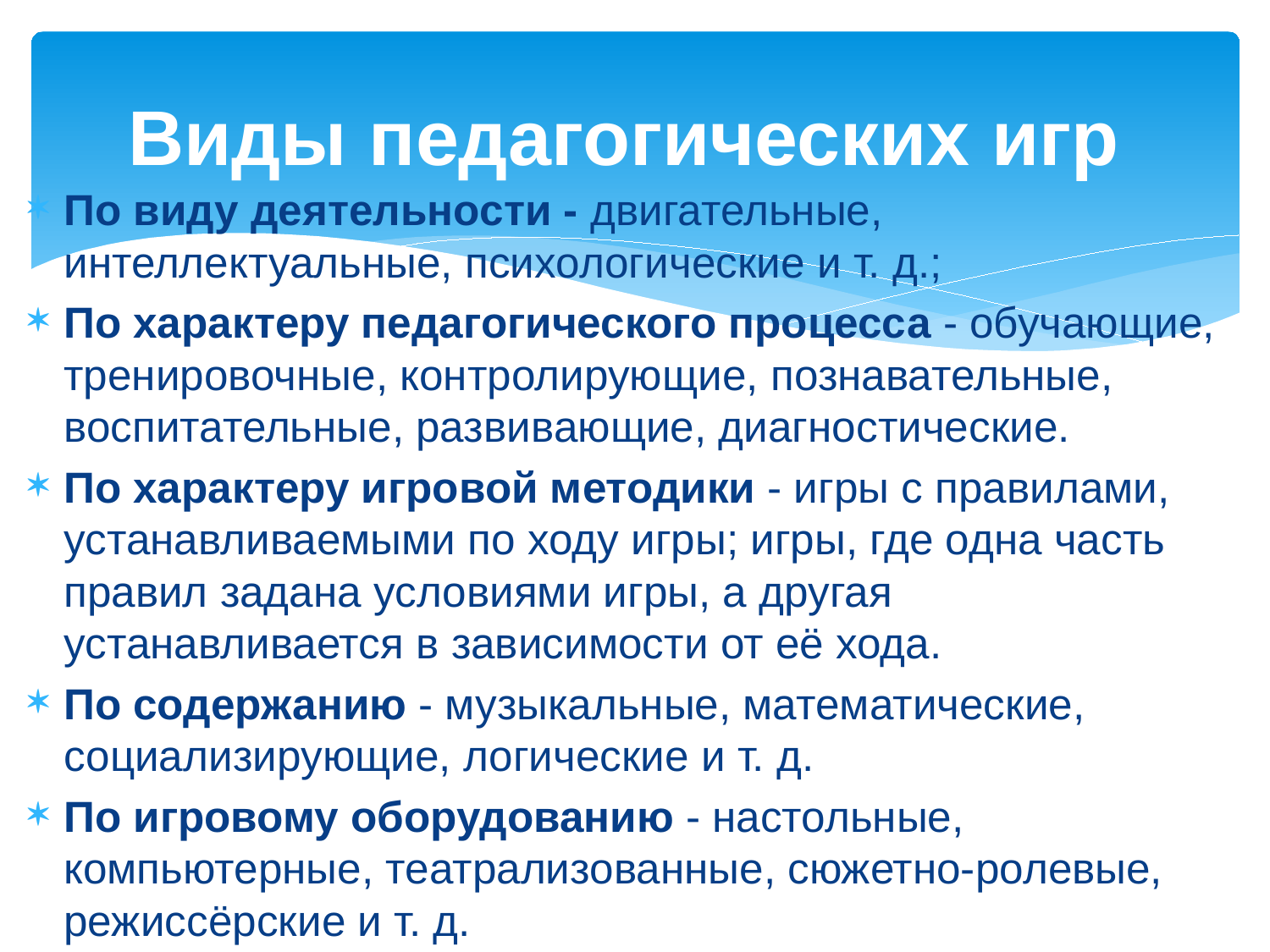

# Виды педагогических игр
По виду деятельности - двигательные, интеллектуальные, психологические и т. д.;
По характеру педагогического процесса - обучающие, тренировочные, контролирующие, познавательные, воспитательные, развивающие, диагностические.
По характеру игровой методики - игры с правилами, устанавливаемыми по ходу игры; игры, где одна часть правил задана условиями игры, а другая устанавливается в зависимости от её хода.
По содержанию - музыкальные, математические, социализирующие, логические и т. д.
По игровому оборудованию - настольные, компьютерные, театрализованные, сюжетно-ролевые, режиссёрские и т. д.